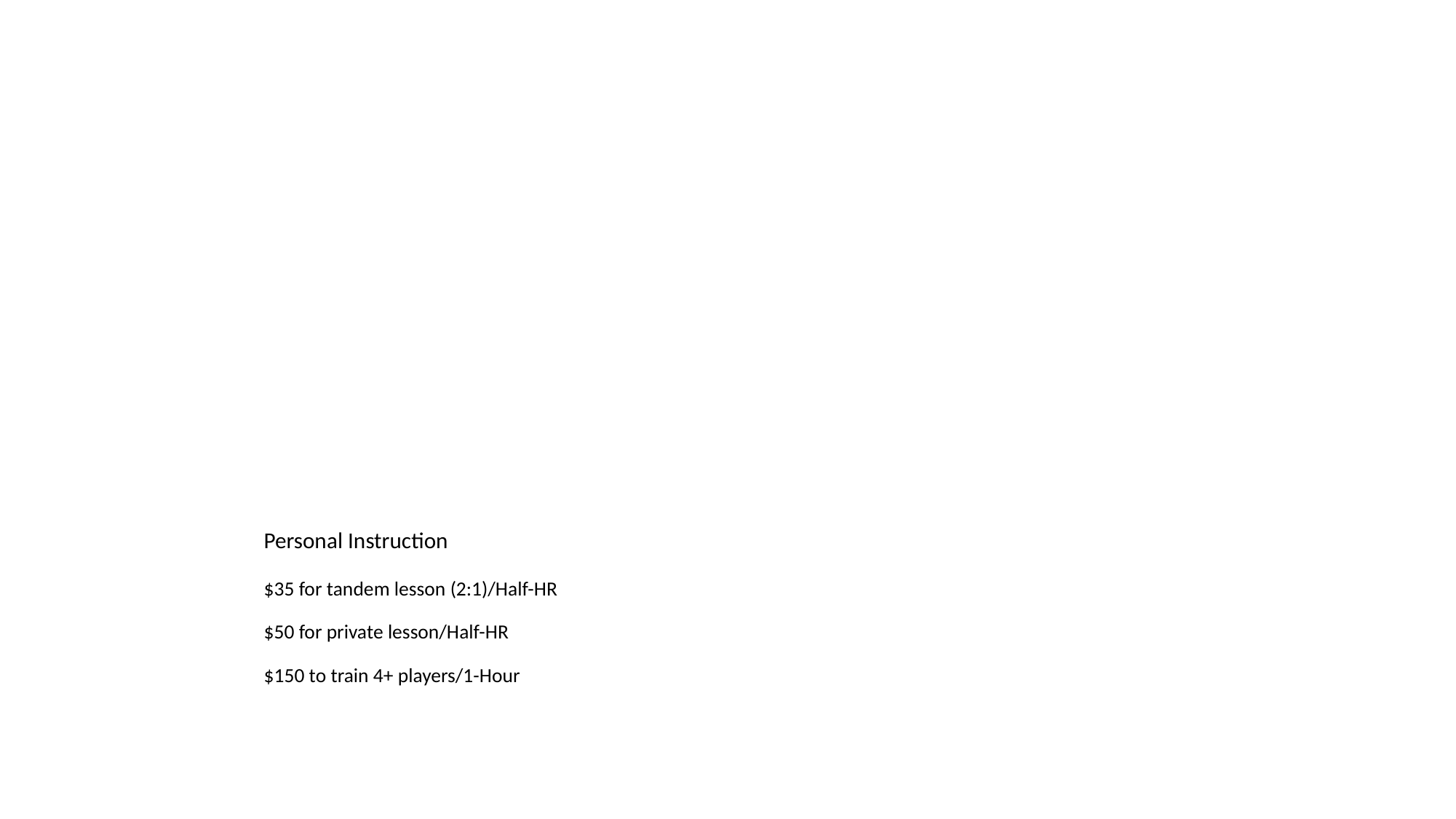

# Personal Instruction $35 for tandem lesson (2:1)/Half-HR $50 for private lesson/Half-HR $150 to train 4+ players/1-Hour